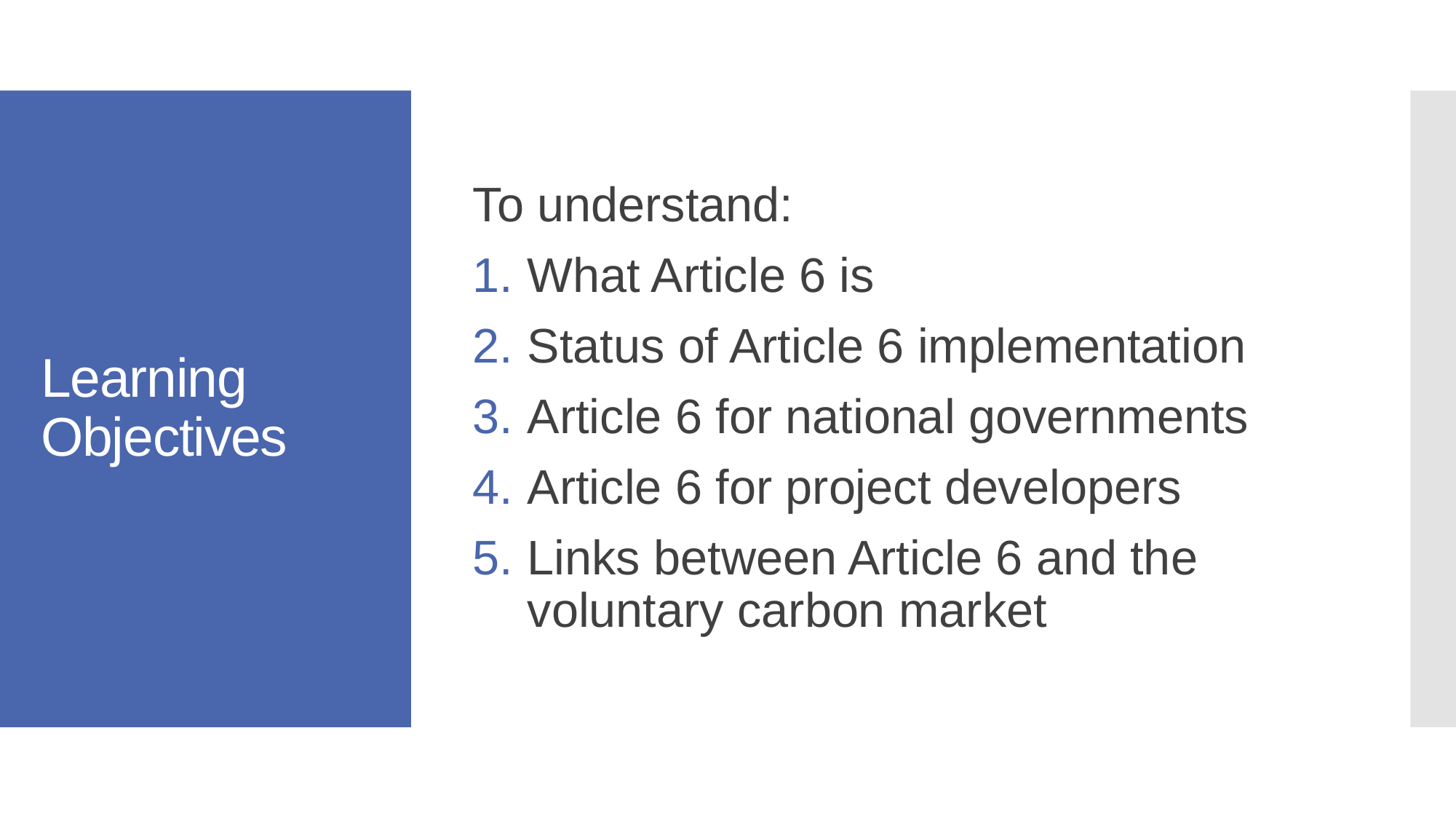

To understand:
What Article 6 is
Status of Article 6 implementation
Article 6 for national governments
Article 6 for project developers
Links between Article 6 and the voluntary carbon market
# Learning Objectives